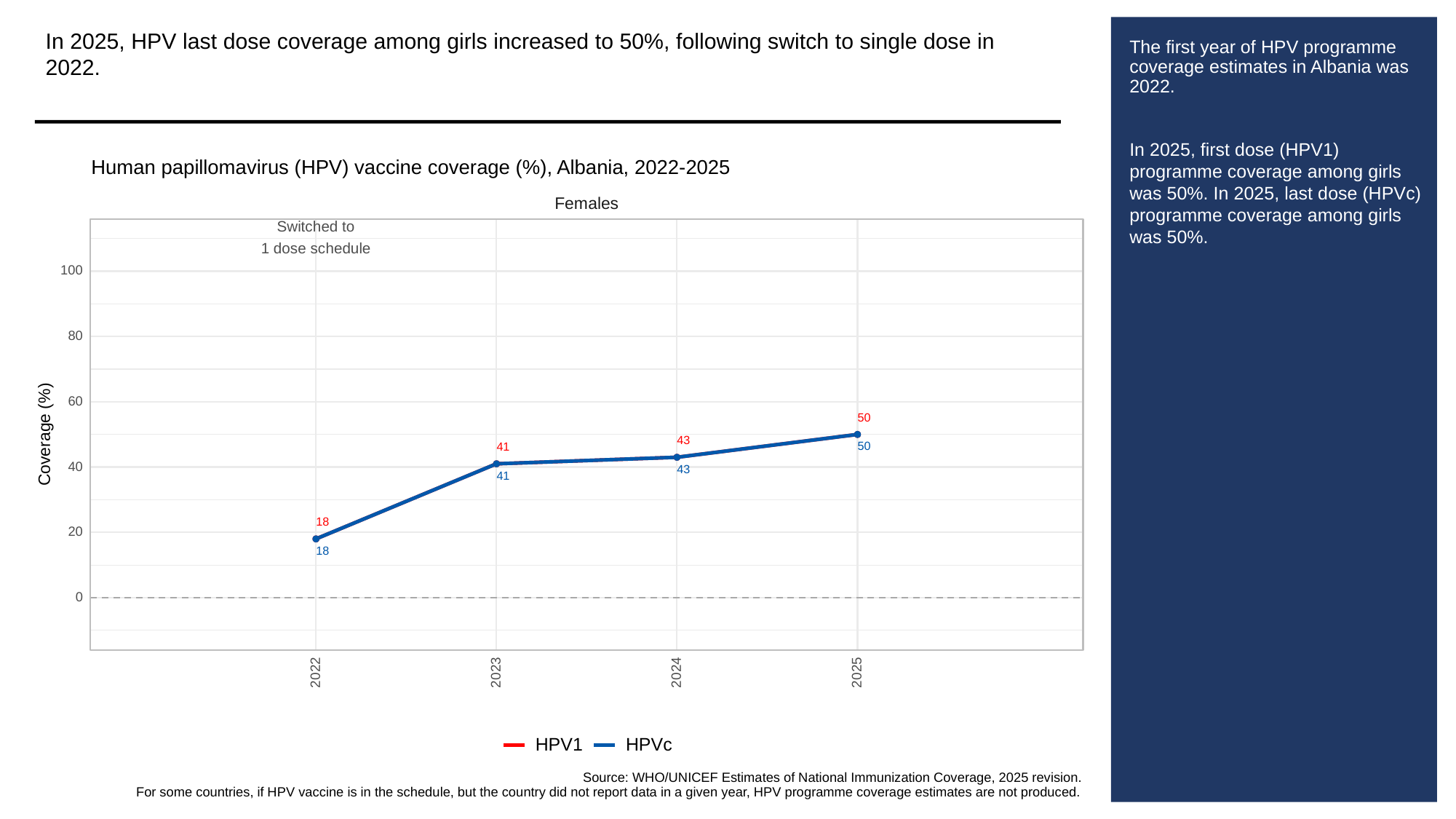

In 2025, HPV last dose coverage among girls increased to 50%, following switch to single dose in 2022.
# The first year of HPV programme coverage estimates in Albania was 2022.

In 2025, first dose (HPV1) programme coverage among girls was 50%. In 2025, last dose (HPVc) programme coverage among girls was 50%.

Human papillomavirus (HPV) vaccine coverage (%), Albania, 2022-2025
Females

Switched to

1 dose schedule
100

80

60

50
Coverage (%)

43
50
41

40
43

41

18
20

18

0

2023
2022
2024
2025
HPVc
HPV1

Source: WHO/UNICEF Estimates of National Immunization Coverage, 2025 revision.
For some countries, if HPV vaccine is in the schedule, but the country did not report data in a given year, HPV programme coverage estimates are not produced.